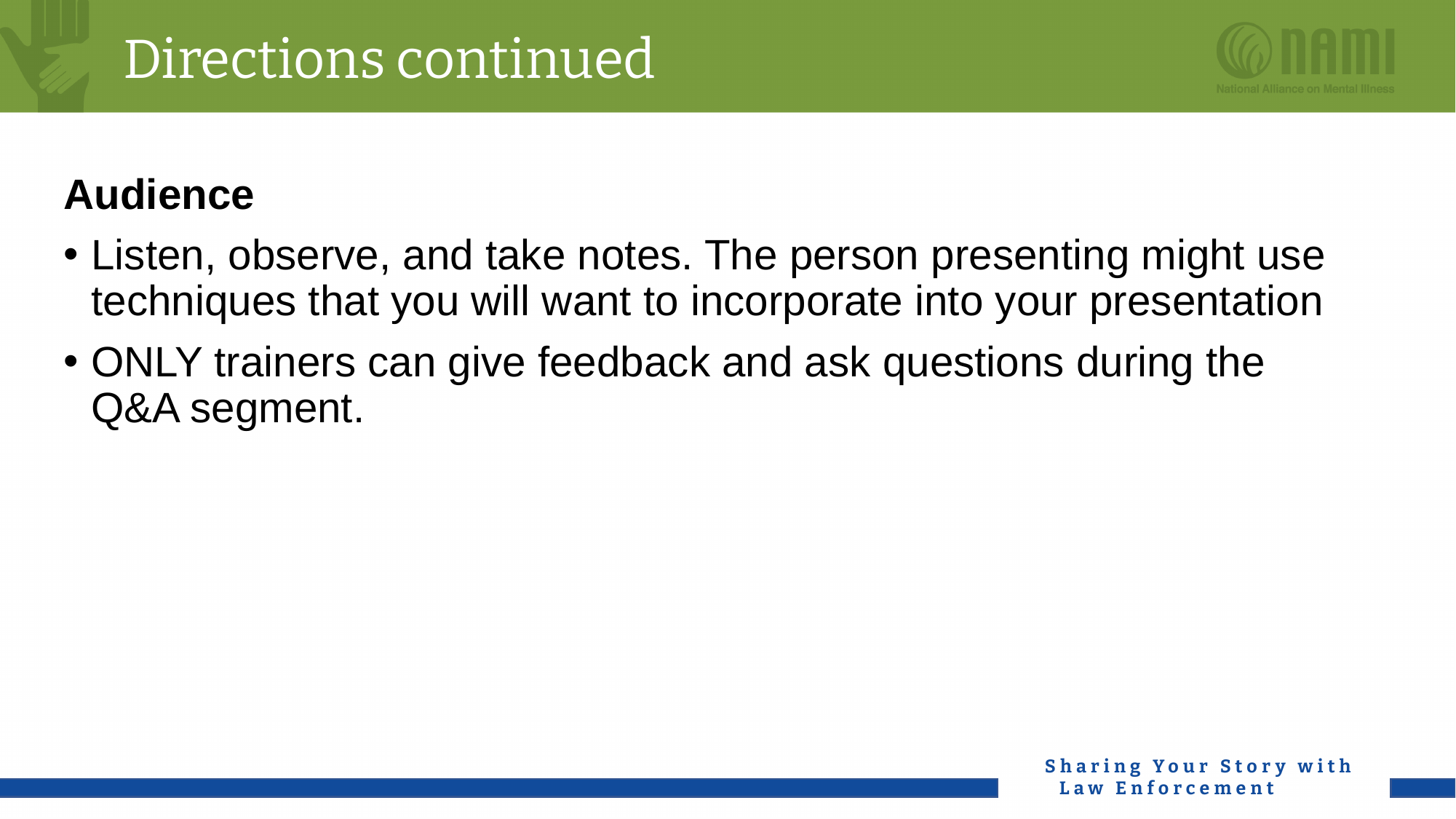

# Directions continued
Audience
Listen, observe, and take notes. The person presenting might use techniques that you will want to incorporate into your presentation
ONLY trainers can give feedback and ask questions during the Q&A segment.
Sharing Your Story with
Law Enforcement